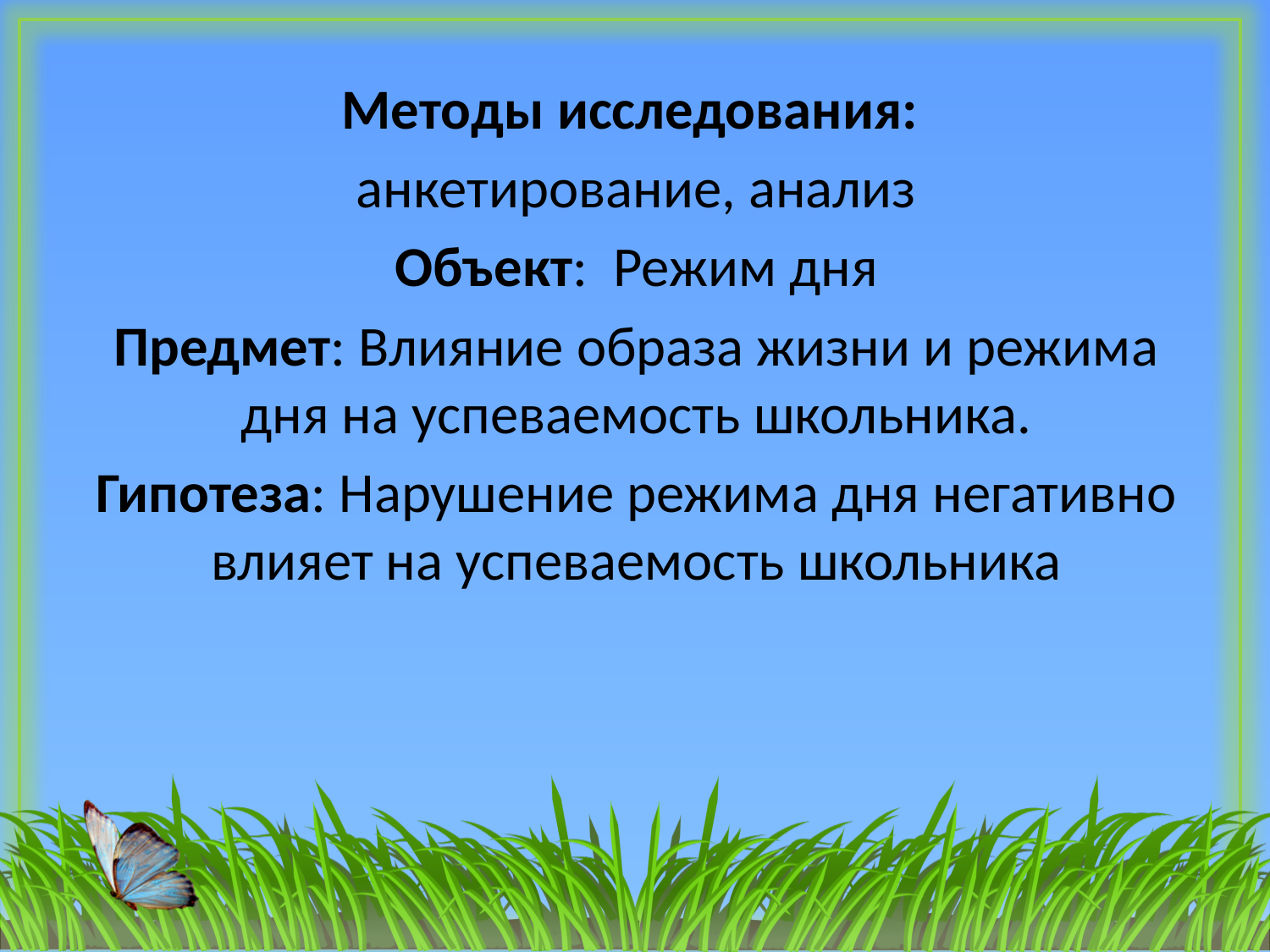

Методы исследования:
анкетирование, анализ
Объект:  Режим дня
Предмет: Влияние образа жизни и режима дня на успеваемость школьника.
Гипотеза: Нарушение режима дня негативно влияет на успеваемость школьника